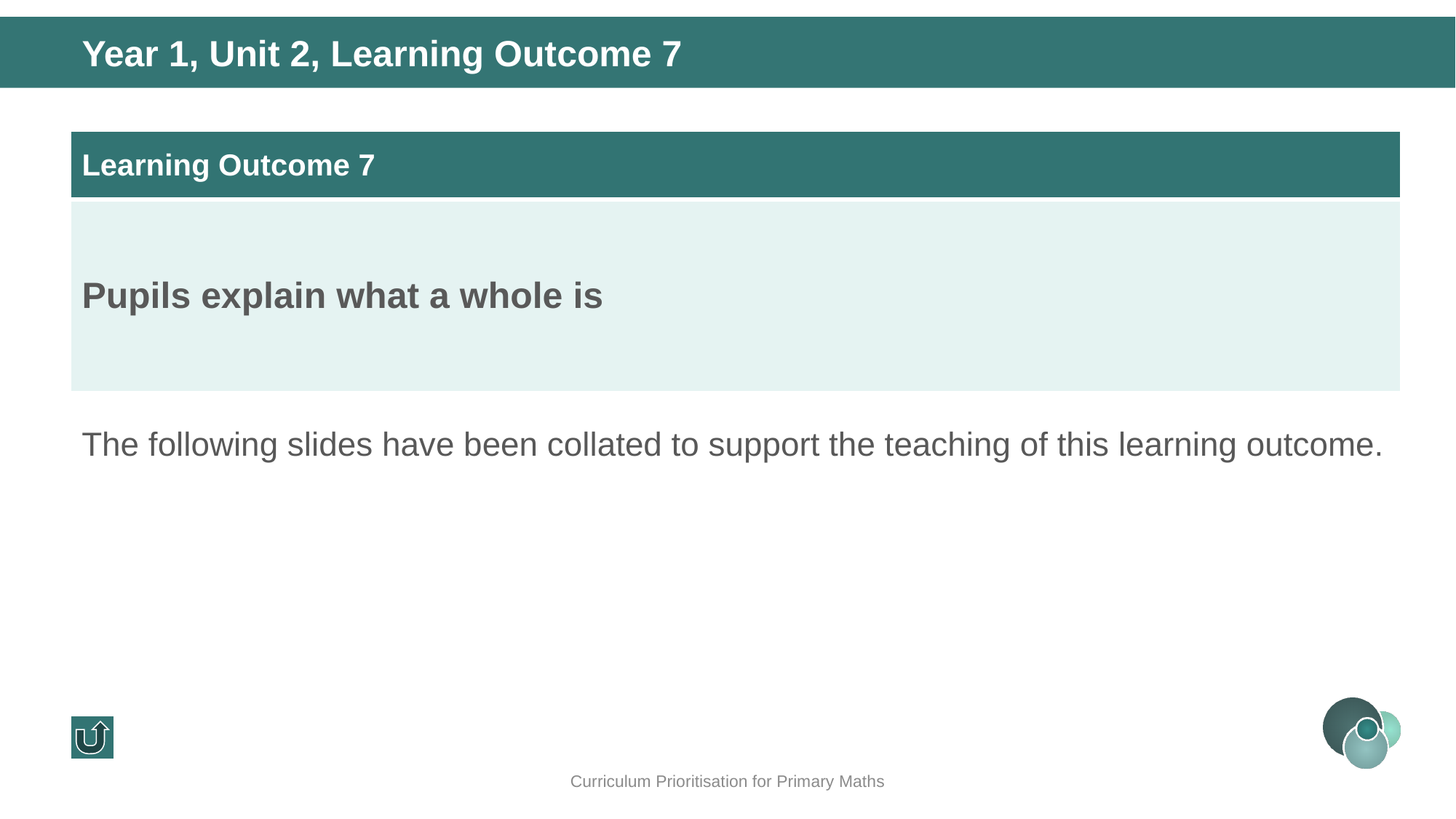

Year 1, Unit 2, Learning Outcome 7
| Learning Outcome 7 |
| --- |
| Pupils explain what a whole is |
The following slides have been collated to support the teaching of this learning outcome.

Curriculum Prioritisation for Primary Maths